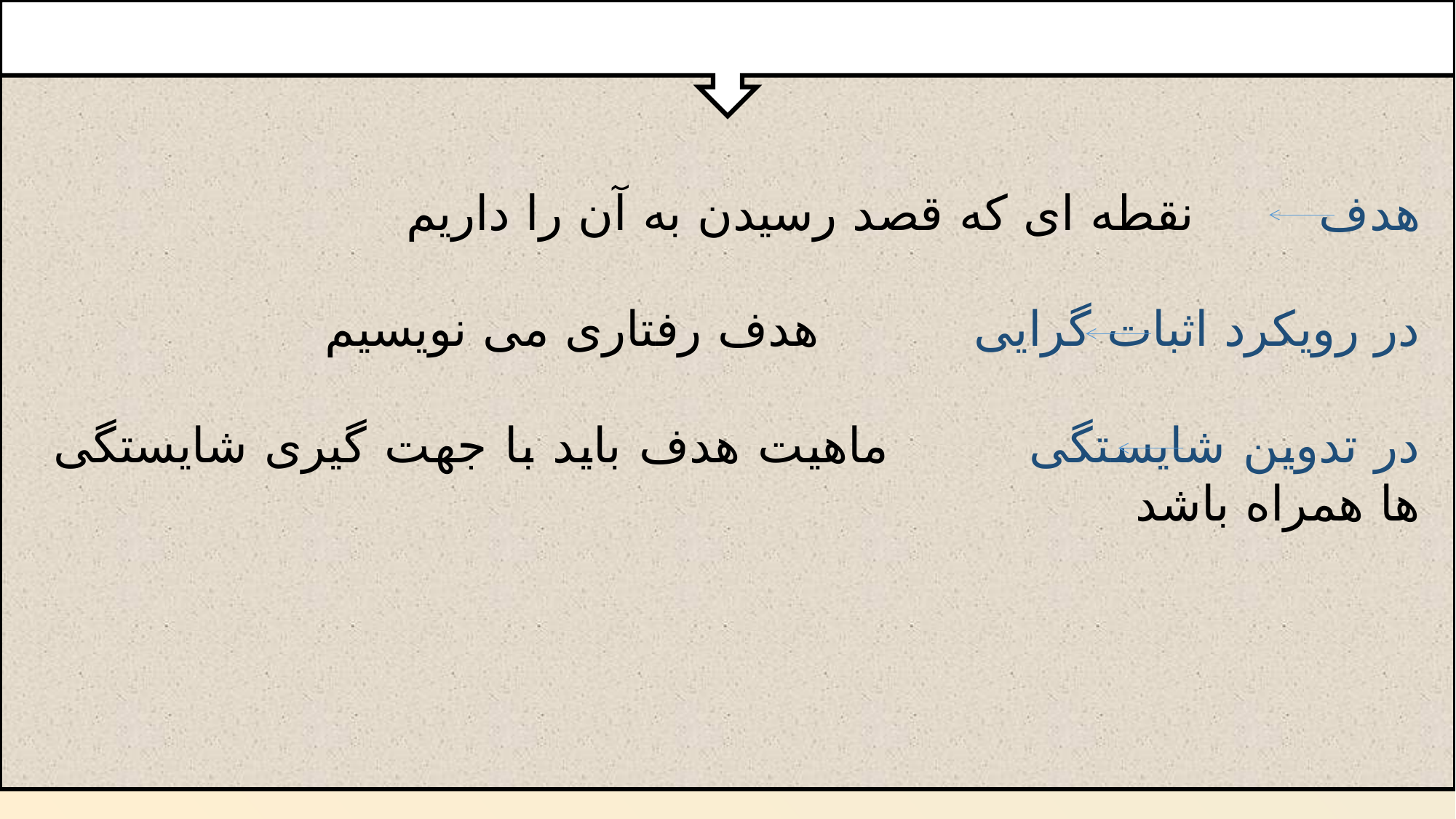

هدف        نقطه ای که قصد رسیدن به آن را داریم

در رویکرد اثبات گرایی          هدف رفتاری می نویسیم

در تدوین شایستگی        ماهیت هدف باید با جهت گیری شایستگی ها همراه باشد